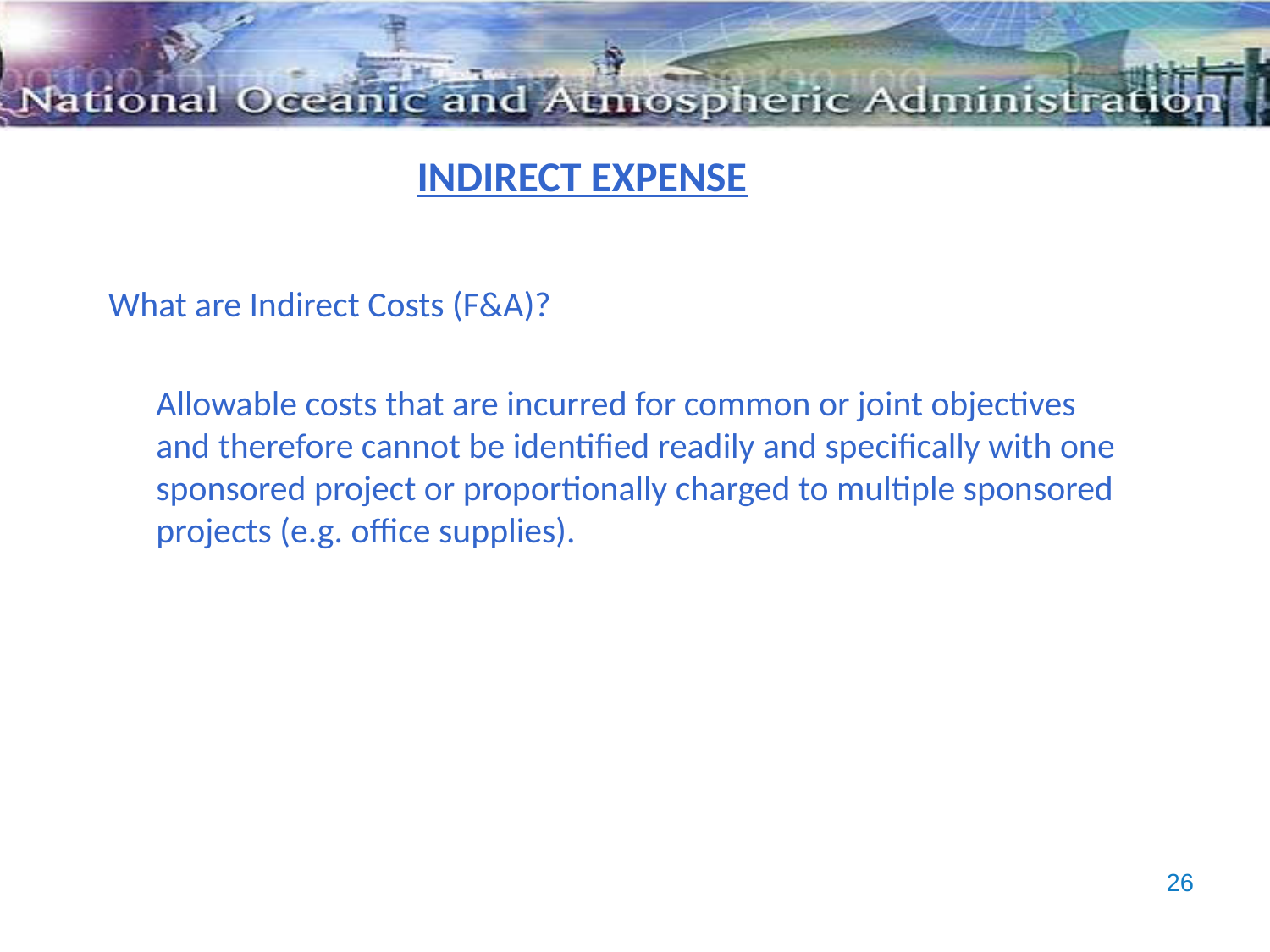

INDIRECT EXPENSE
What are Indirect Costs (F&A)?

	Allowable costs that are incurred for common or joint objectives and therefore cannot be identified readily and specifically with one sponsored project or proportionally charged to multiple sponsored projects (e.g. office supplies).

26